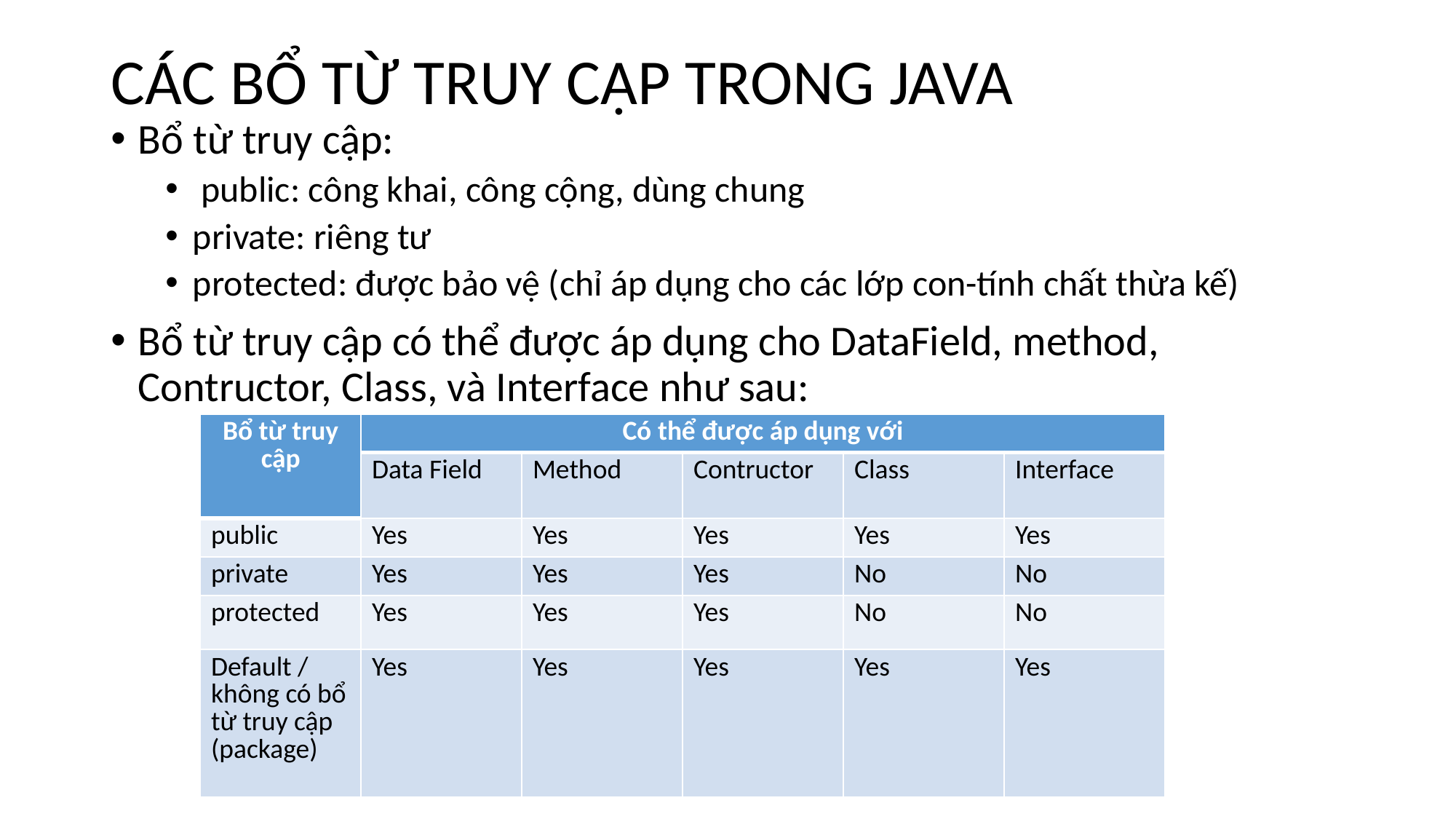

# CÁC BỔ TỪ TRUY CẬP TRONG JAVA
Bổ từ truy cập:
 public: công khai, công cộng, dùng chung
private: riêng tư
protected: được bảo vệ (chỉ áp dụng cho các lớp con-tính chất thừa kế)
Bổ từ truy cập có thể được áp dụng cho DataField, method, Contructor, Class, và Interface như sau:

| Bổ từ truy cập | Có thể được áp dụng với |  |  |  |  |
| --- | --- | --- | --- | --- | --- |
|  | Data Field | Method | Contructor | Class | Interface |
| public | Yes | Yes | Yes | Yes | Yes |
| private | Yes | Yes | Yes | No | No |
| protected | Yes | Yes | Yes | No | No |
| Default / không có bổ từ truy cập (package) | Yes | Yes | Yes | Yes | Yes |